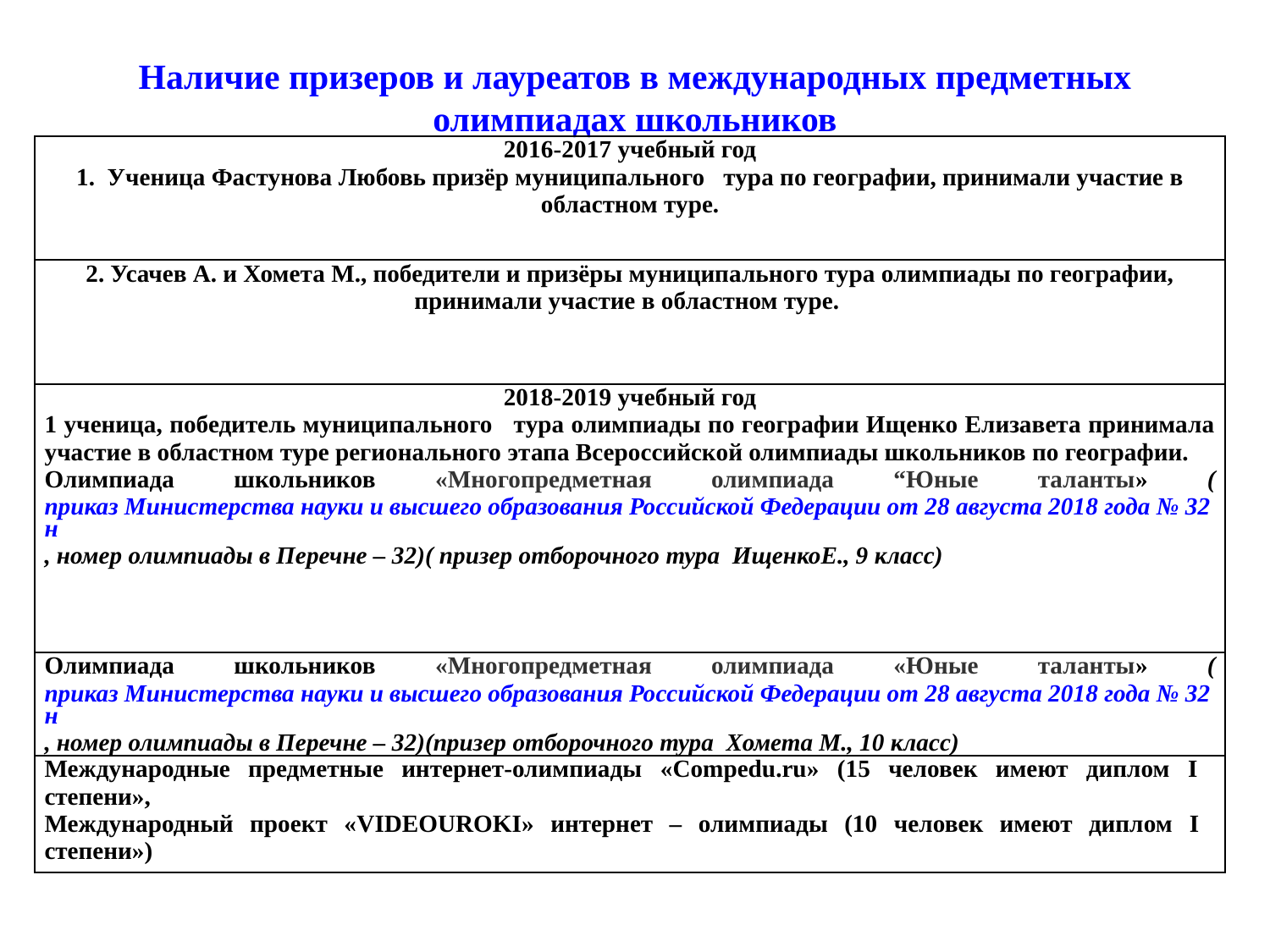

# Наличие призеров и лауреатов в международных предметных олимпиадах школьников
| 2016-2017 учебный год 1. Ученица Фастунова Любовь призёр муниципального тура по географии, принимали участие в областном туре. |
| --- |
| 2. Усачев А. и Хомета М., победители и призёры муниципального тура олимпиады по географии, принимали участие в областном туре. |
| 2018-2019 учебный год 1 ученица, победитель муниципального тура олимпиады по географии Ищенко Елизавета принимала участие в областном туре регионального этапа Всероссийской олимпиады школьников по географии. Олимпиада школьников «Многопредметная олимпиада “Юные таланты» (приказ Министерства науки и высшего образования Российской Федерации от 28 августа 2018 года № 32н, номер олимпиады в Перечне – 32)( призер отборочного тура ИщенкоЕ., 9 класс) |
| Олимпиада школьников «Многопредметная олимпиада «Юные таланты» (приказ Министерства науки и высшего образования Российской Федерации от 28 августа 2018 года № 32н, номер олимпиады в Перечне – 32)(призер отборочного тура Хомета М., 10 класс) |
| Международные предметные интернет-олимпиады «Compedu.ru» (15 человек имеют диплом I степени», Международный проект «VIDEOUROKI» интернет – олимпиады (10 человек имеют диплом I степени») |